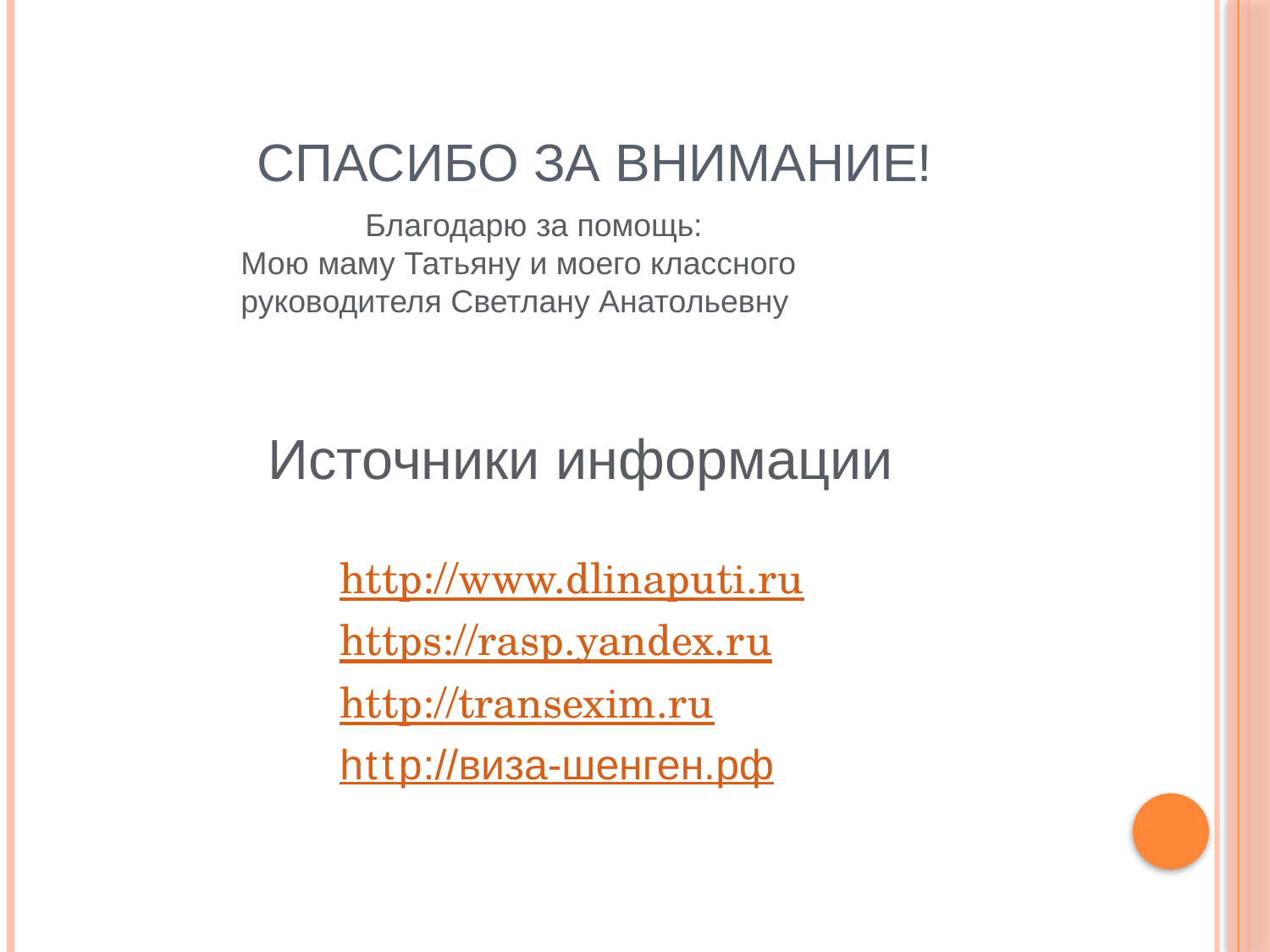

# Спасибо за внимание!
              Благодарю за помощь:
Мою маму Татьяну и моего классного руководителя Светлану Анатольевну
   Источники информации
http://www.dlinaputi.ru
https://rasp.yandex.ru
http://transexim.ru
http://виза-шенген.рф